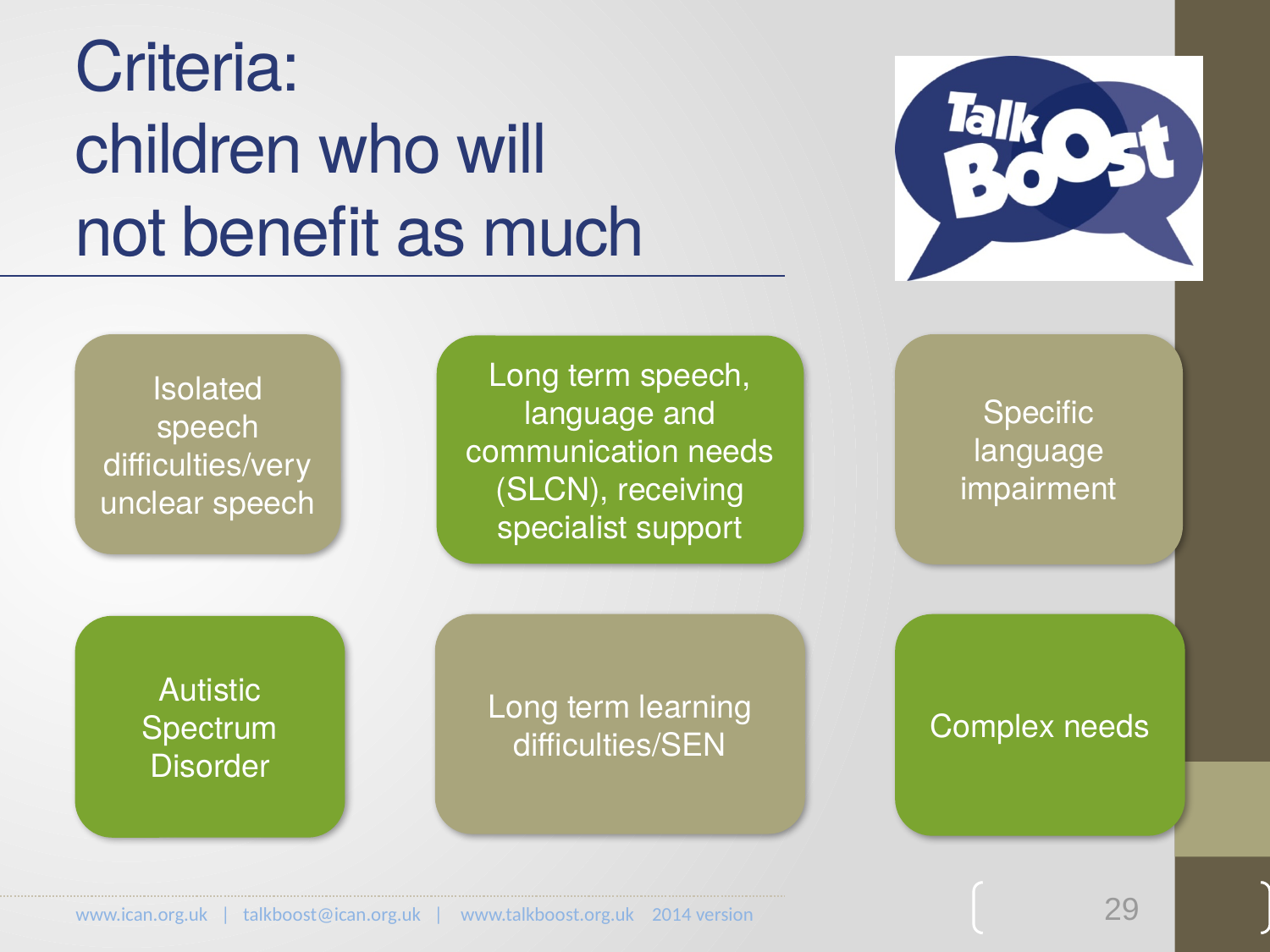

Criteria:
children who will
not benefit as much
Isolated speech difficulties/very unclear speech
Specific language impairment
Long term speech, language and communication needs (SLCN), receiving specialist support
Long term learning difficulties/SEN
Complex needs
Autistic Spectrum Disorder
29